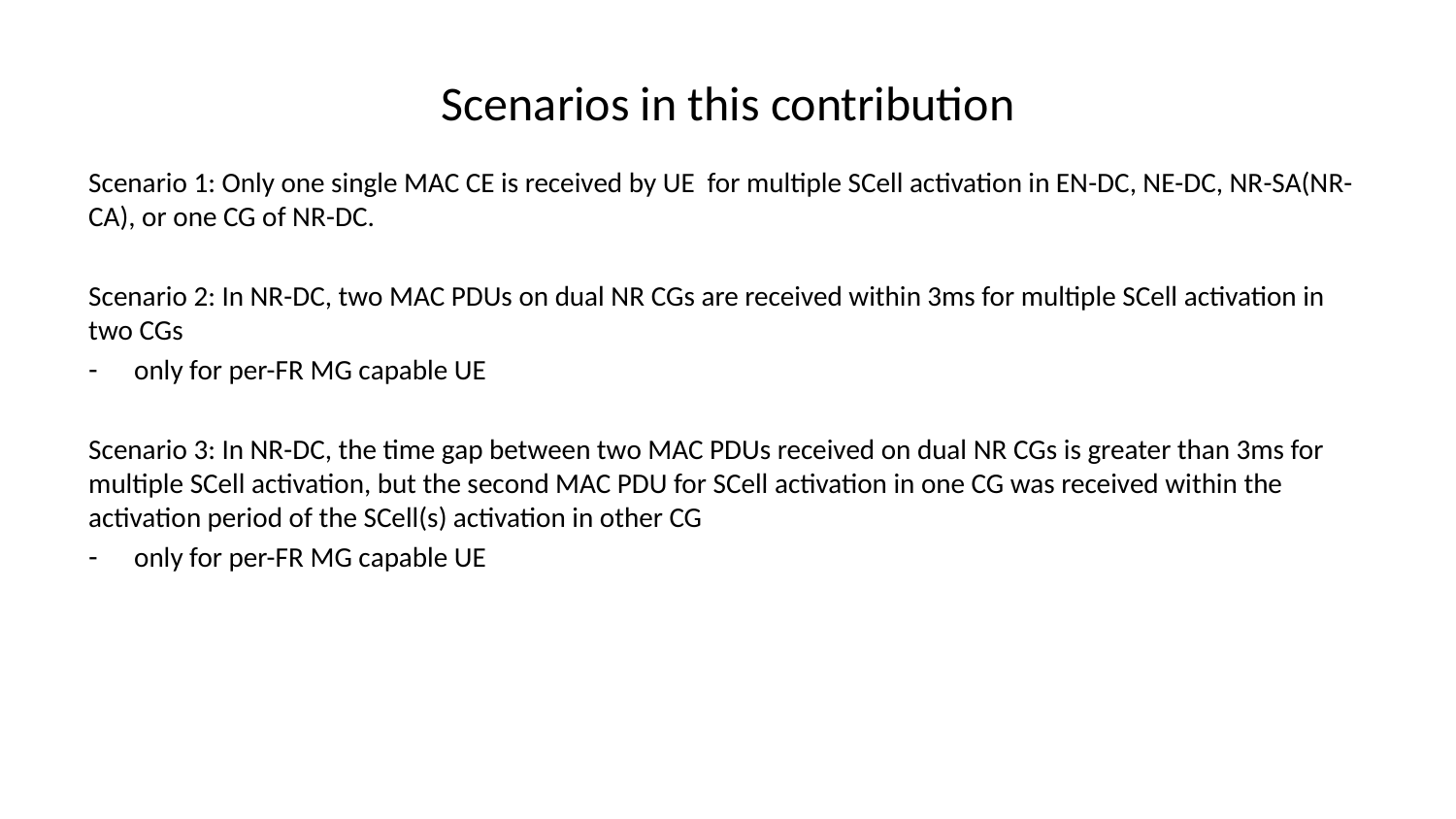

# Scenarios in this contribution
Scenario 1: Only one single MAC CE is received by UE  for multiple SCell activation in EN-DC, NE-DC, NR-SA(NR-CA), or one CG of NR-DC.

Scenario 2: In NR-DC, two MAC PDUs on dual NR CGs are received within 3ms for multiple SCell activation in two CGs
only for per-FR MG capable UE

Scenario 3: In NR-DC, the time gap between two MAC PDUs received on dual NR CGs is greater than 3ms for multiple SCell activation, but the second MAC PDU for SCell activation in one CG was received within the activation period of the SCell(s) activation in other CG
only for per-FR MG capable UE